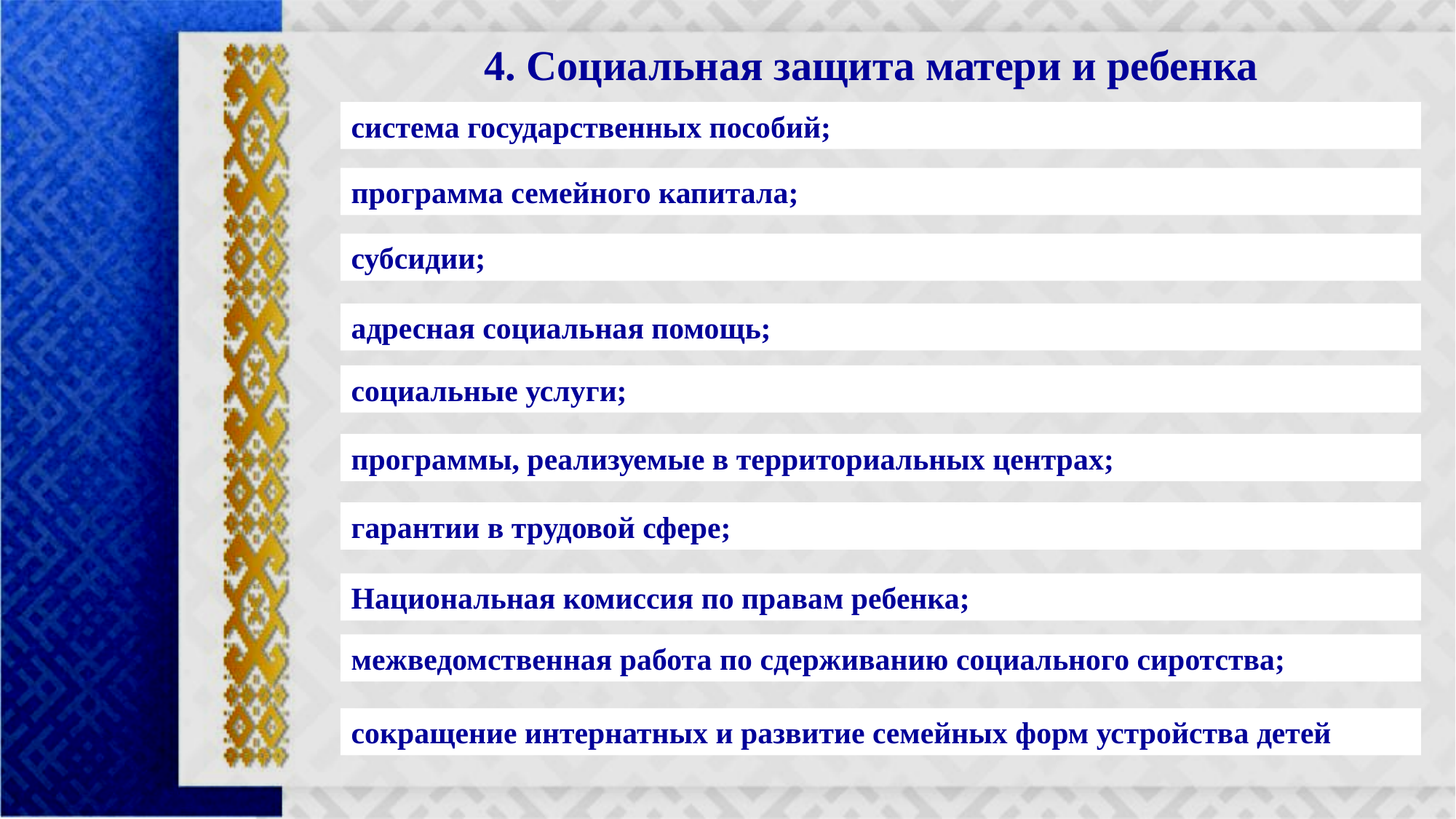

4. Социальная защита матери и ребенка
система государственных пособий;
программа семейного капитала;
субсидии;
адресная социальная помощь;
социальные услуги;
программы, реализуемые в территориальных центрах;
гарантии в трудовой сфере;
Национальная комиссия по правам ребенка;
межведомственная работа по сдерживанию социального сиротства;
сокращение интернатных и развитие семейных форм устройства детей